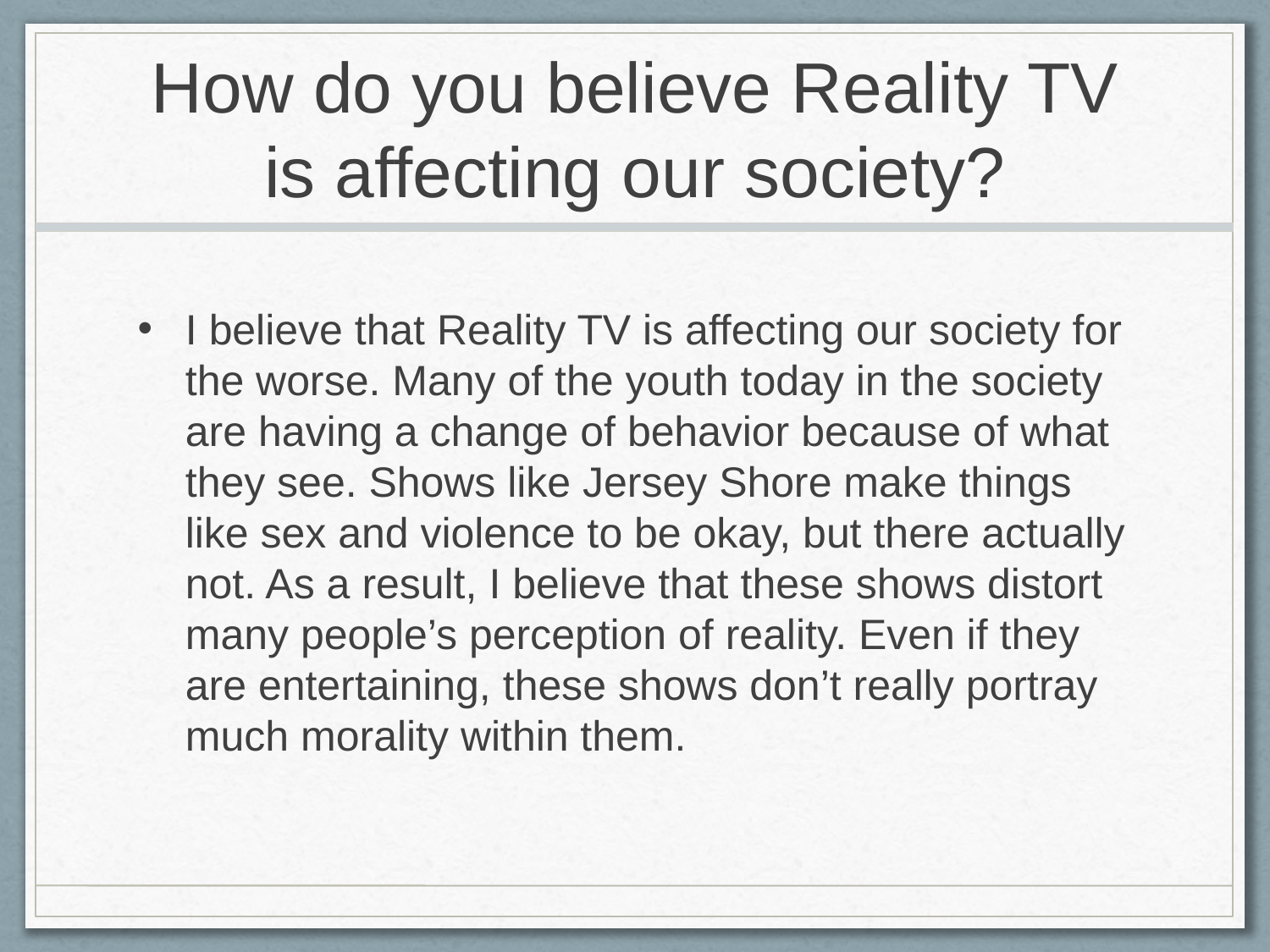

# How do you believe Reality TV is affecting our society?
I believe that Reality TV is affecting our society for the worse. Many of the youth today in the society are having a change of behavior because of what they see. Shows like Jersey Shore make things like sex and violence to be okay, but there actually not. As a result, I believe that these shows distort many people’s perception of reality. Even if they are entertaining, these shows don’t really portray much morality within them.